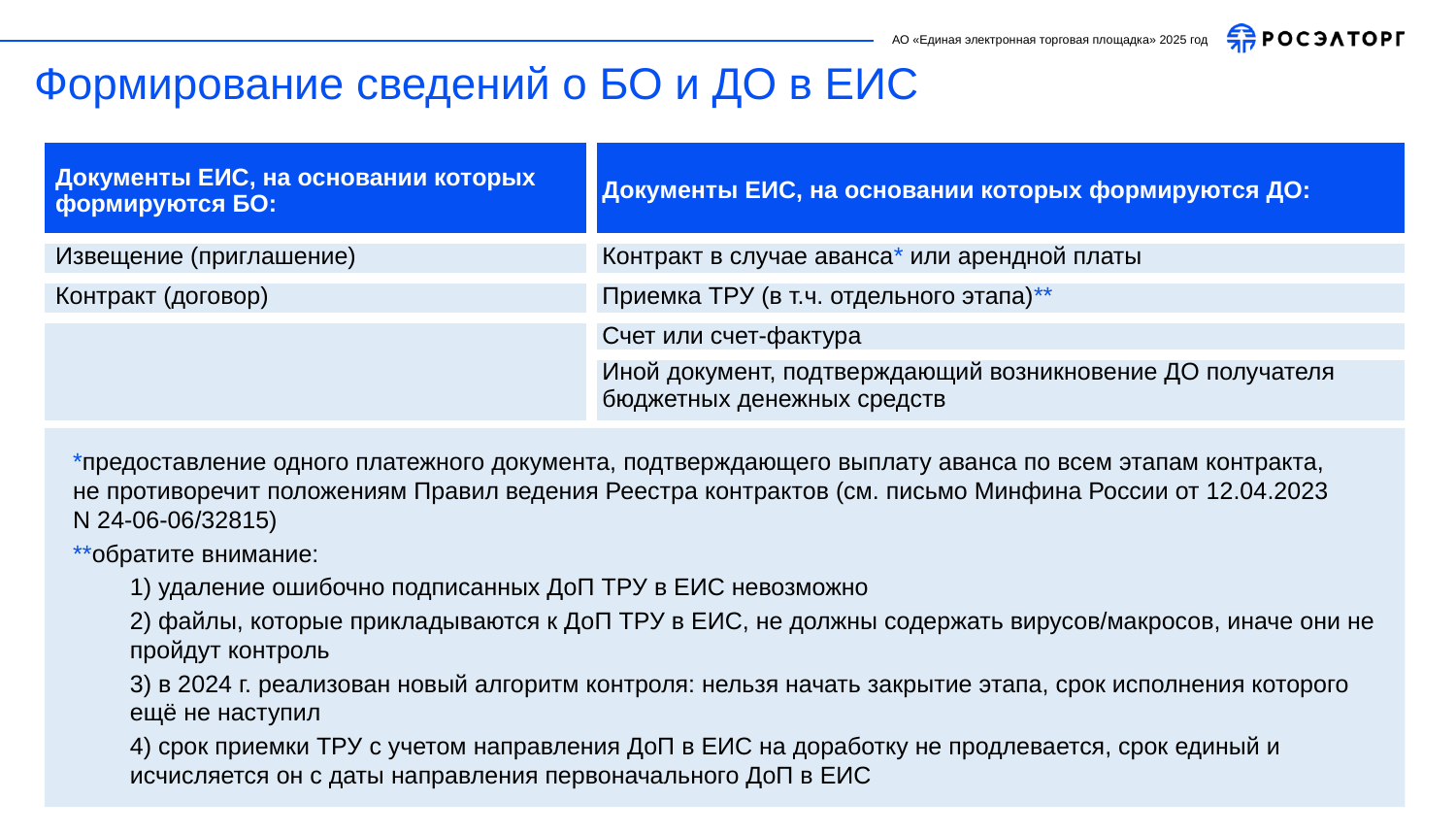

Формирование сведений о БО и ДО в ЕИС
| Документы ЕИС, на основании которых формируются БО: | Документы ЕИС, на основании которых формируются ДО: |
| --- | --- |
| Извещение (приглашение) | Контракт в случае аванса\* или арендной платы |
| Контракт (договор) | Приемка ТРУ (в т.ч. отдельного этапа)\*\* |
|  | Счет или счет-фактура |
|  | Иной документ, подтверждающий возникновение ДО получателя бюджетных денежных средств |

*предоставление одного платежного документа, подтверждающего выплату аванса по всем этапам контракта,
не противоречит положениям Правил ведения Реестра контрактов (см. письмо Минфина России от 12.04.2023
N 24-06-06/32815)
**обратите внимание:
1) удаление ошибочно подписанных ДоП ТРУ в ЕИС невозможно
2) файлы, которые прикладываются к ДоП ТРУ в ЕИС, не должны содержать вирусов/макросов, иначе они не пройдут контроль
3) в 2024 г. реализован новый алгоритм контроля: нельзя начать закрытие этапа, срок исполнения которого ещё не наступил
4) срок приемки ТРУ с учетом направления ДоП в ЕИС на доработку не продлевается, срок единый и исчисляется он с даты направления первоначального ДоП в ЕИС